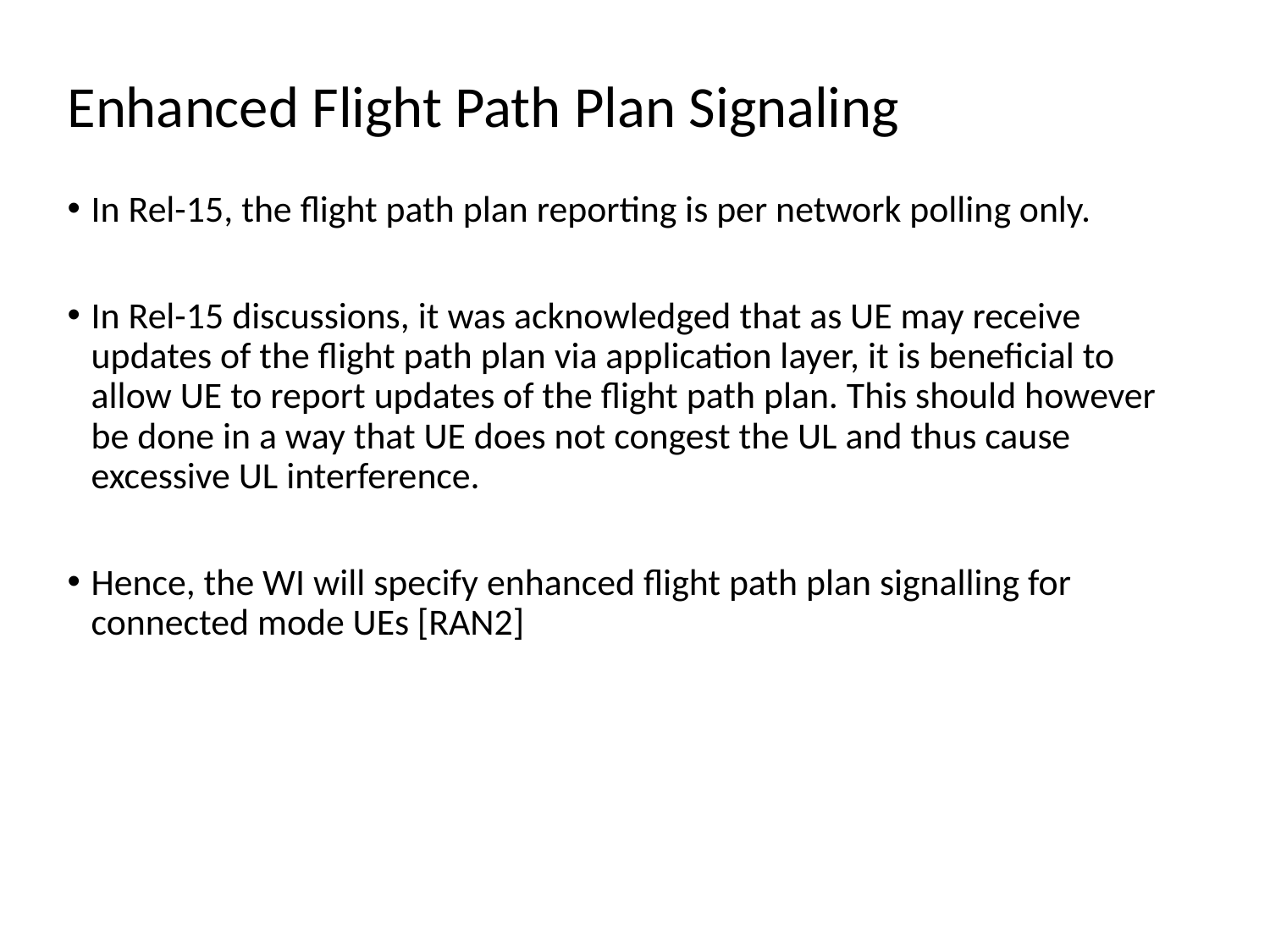

# Enhanced Flight Path Plan Signaling
In Rel-15, the flight path plan reporting is per network polling only.

In Rel-15 discussions, it was acknowledged that as UE may receive updates of the flight path plan via application layer, it is beneficial to allow UE to report updates of the flight path plan. This should however be done in a way that UE does not congest the UL and thus cause excessive UL interference.

Hence, the WI will specify enhanced flight path plan signalling for connected mode UEs [RAN2]